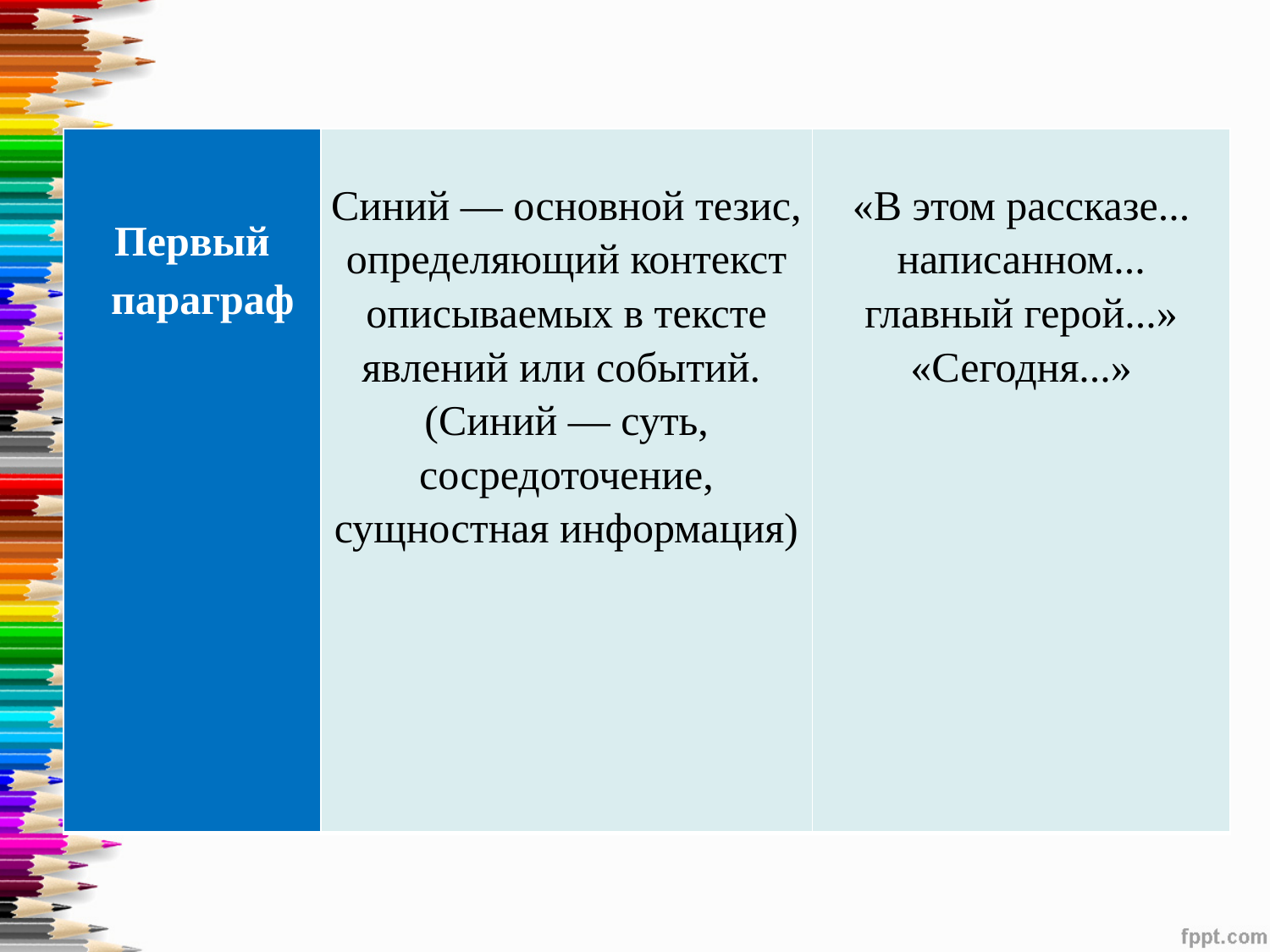

#
| Первый параграф | Синий — основной тезис, определяющий контекст описываемых в тексте явлений или событий. (Синий — суть, сосредоточение, сущностная информация) | «В этом рассказе... написанном... главный герой...» «Сегодня...» |
| --- | --- | --- |